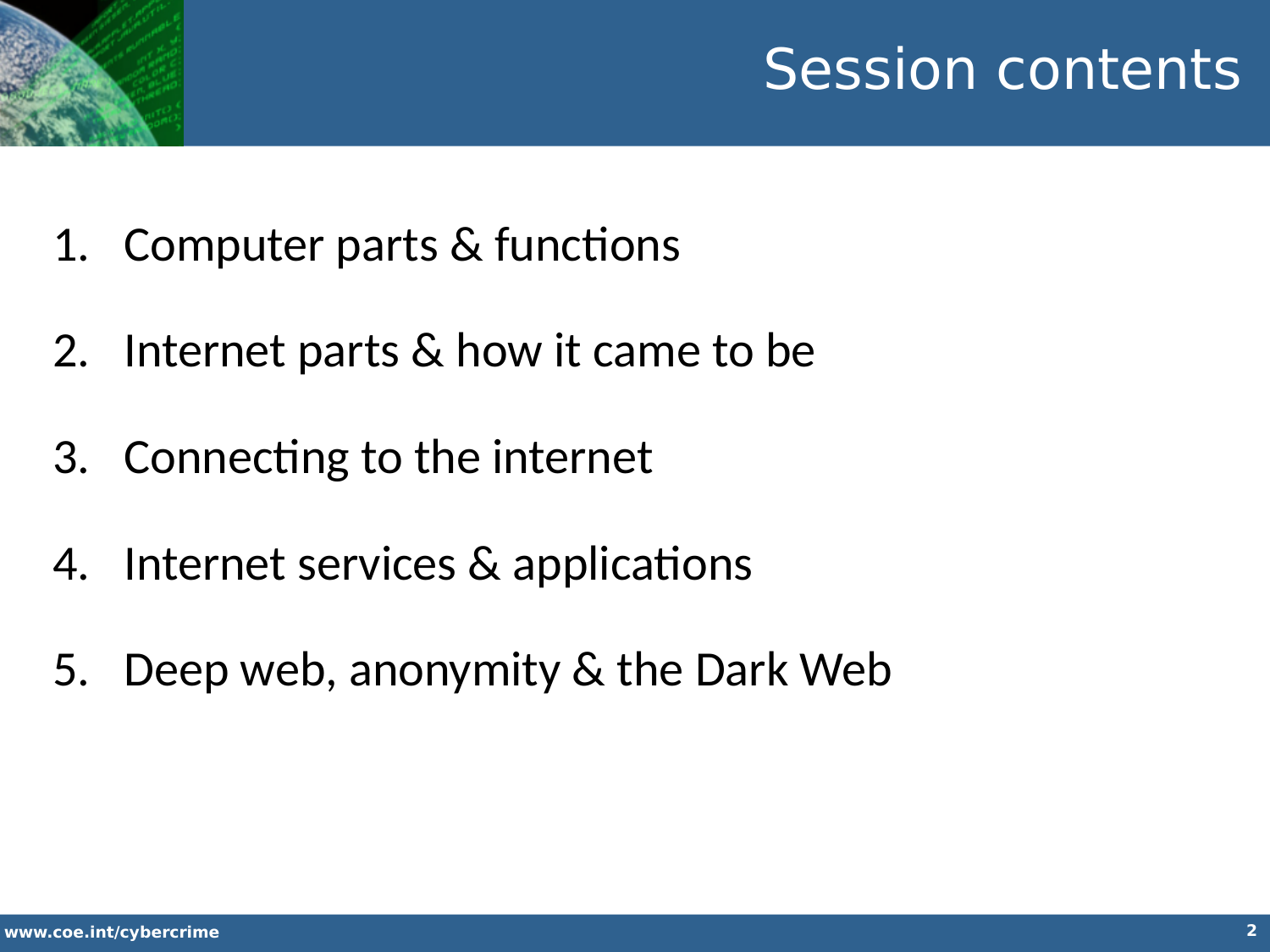

Session contents
Computer parts & functions
Internet parts & how it came to be
Connecting to the internet
Internet services & applications
Deep web, anonymity & the Dark Web